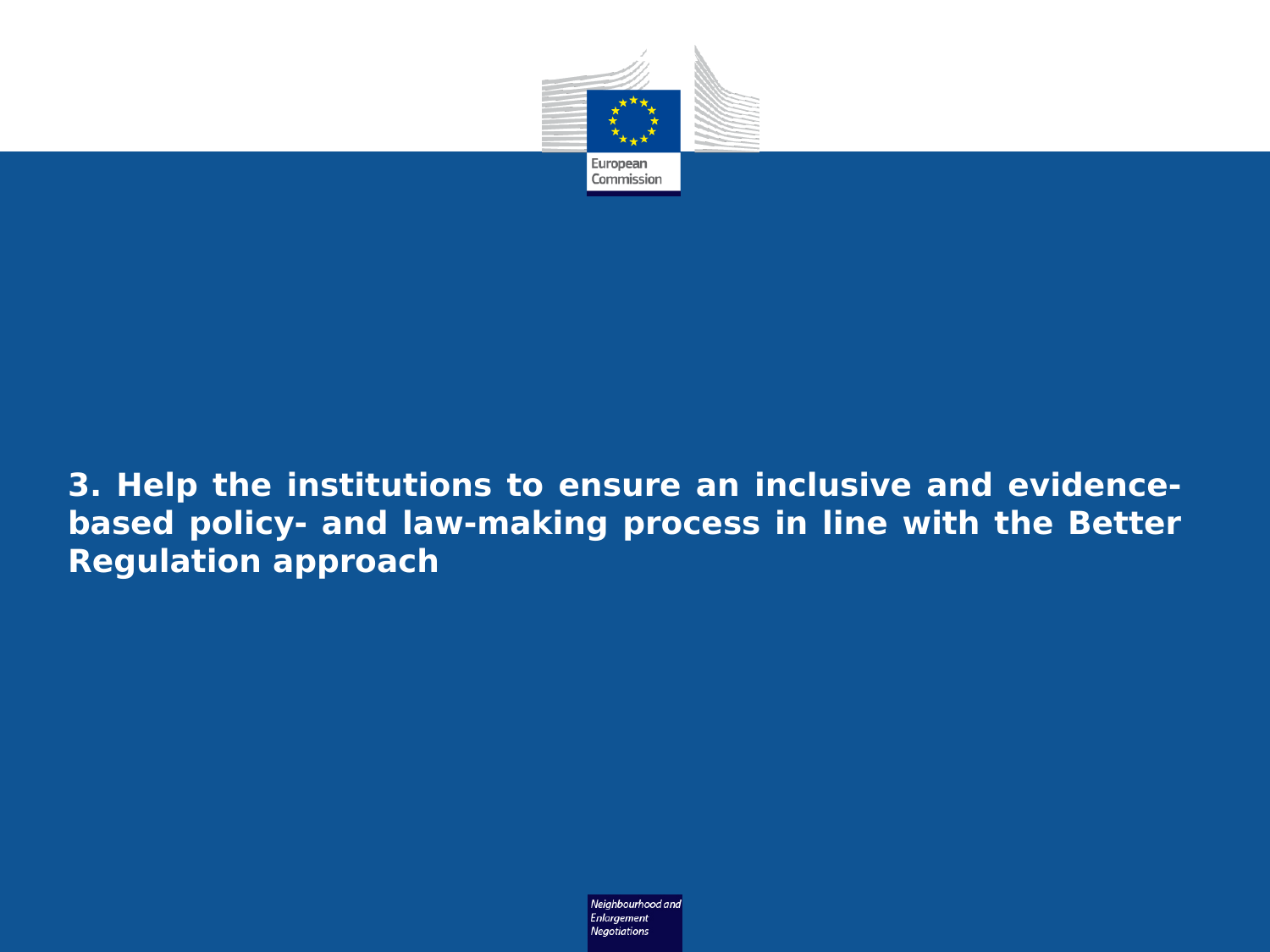

# Practical advice provided to RTAs

3. Help the institutions to ensure an inclusive and evidence-based policy- and law-making process in line with the Better Regulation approach